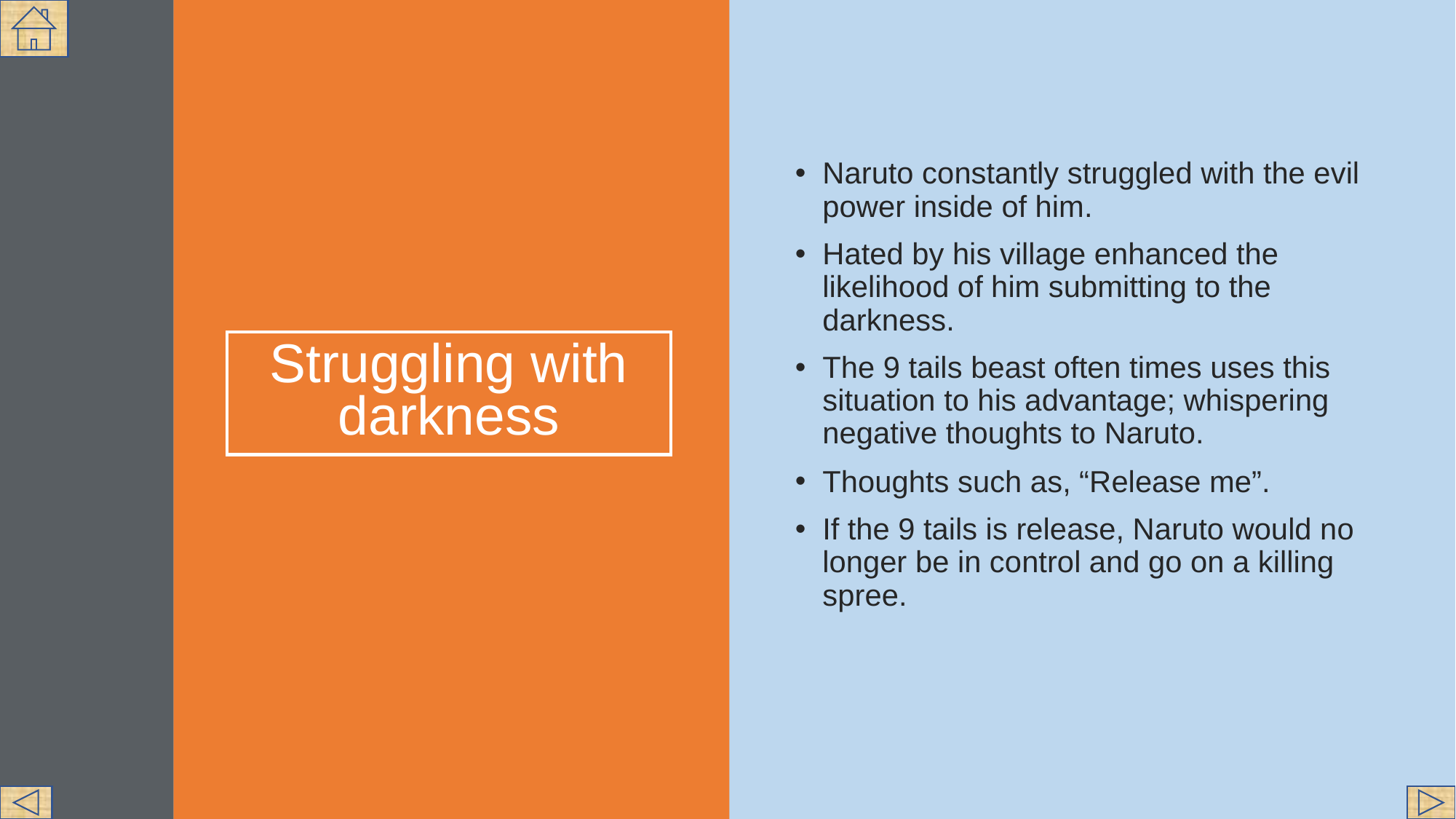

Naruto constantly struggled with the evil power inside of him.
Hated by his village enhanced the likelihood of him submitting to the darkness.
The 9 tails beast often times uses this situation to his advantage; whispering negative thoughts to Naruto.
Thoughts such as, “Release me”.
If the 9 tails is release, Naruto would no longer be in control and go on a killing spree.

# Struggling with darkness